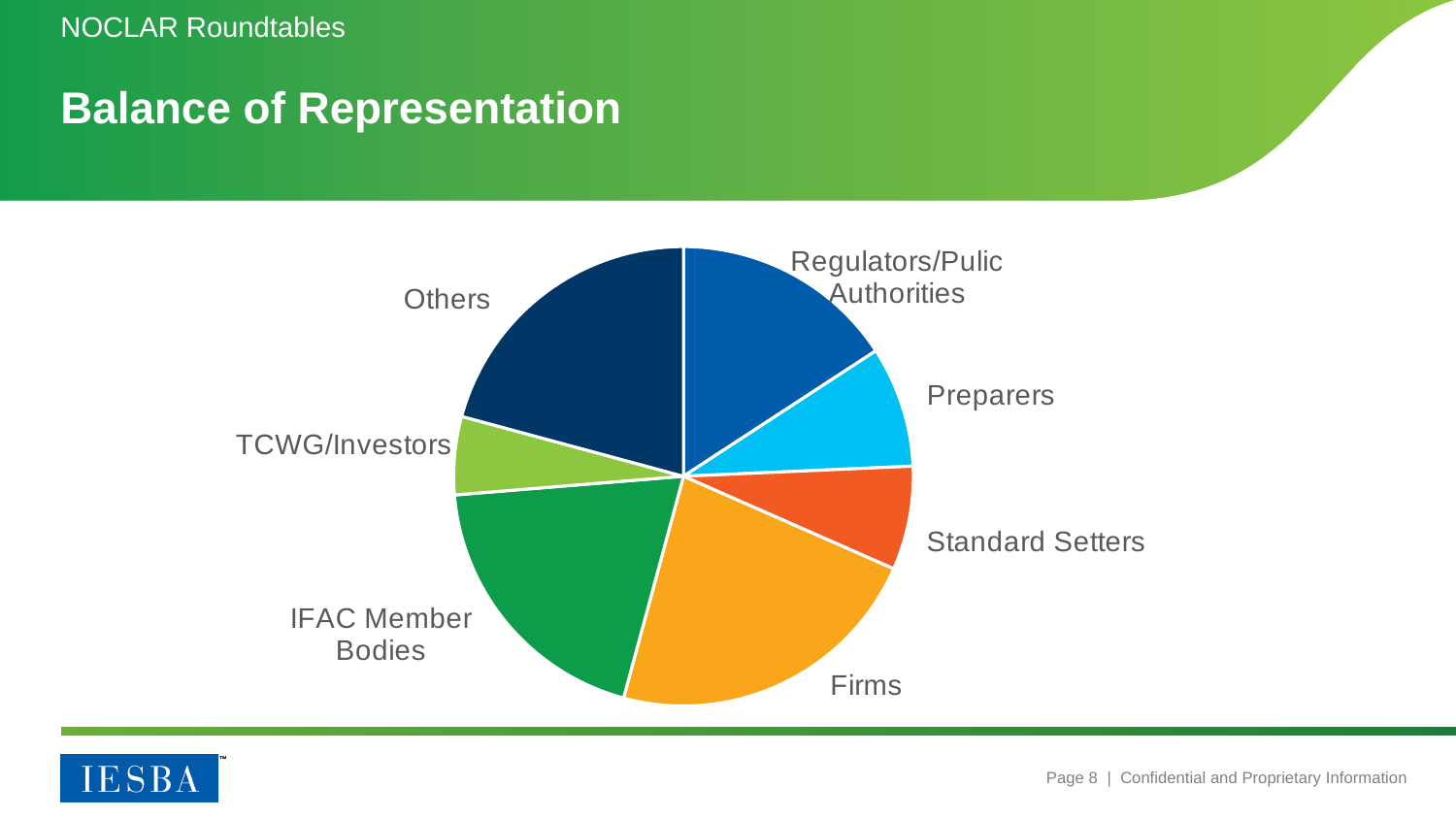

NOCLAR Roundtables
# Balance of Representation

### Chart

| Category | Stakeholder Representation |
|---|---|
| Regulators/Pulic Authorities | 15.8 |
| Preparers | 8.5 |
| Standard Setters | 7.3 |
| Firms | 22.6 |
| IFAC Member Bodies | 19.5 |
| TCWG/Investors | 5.5 |
| Others | 20.8 |